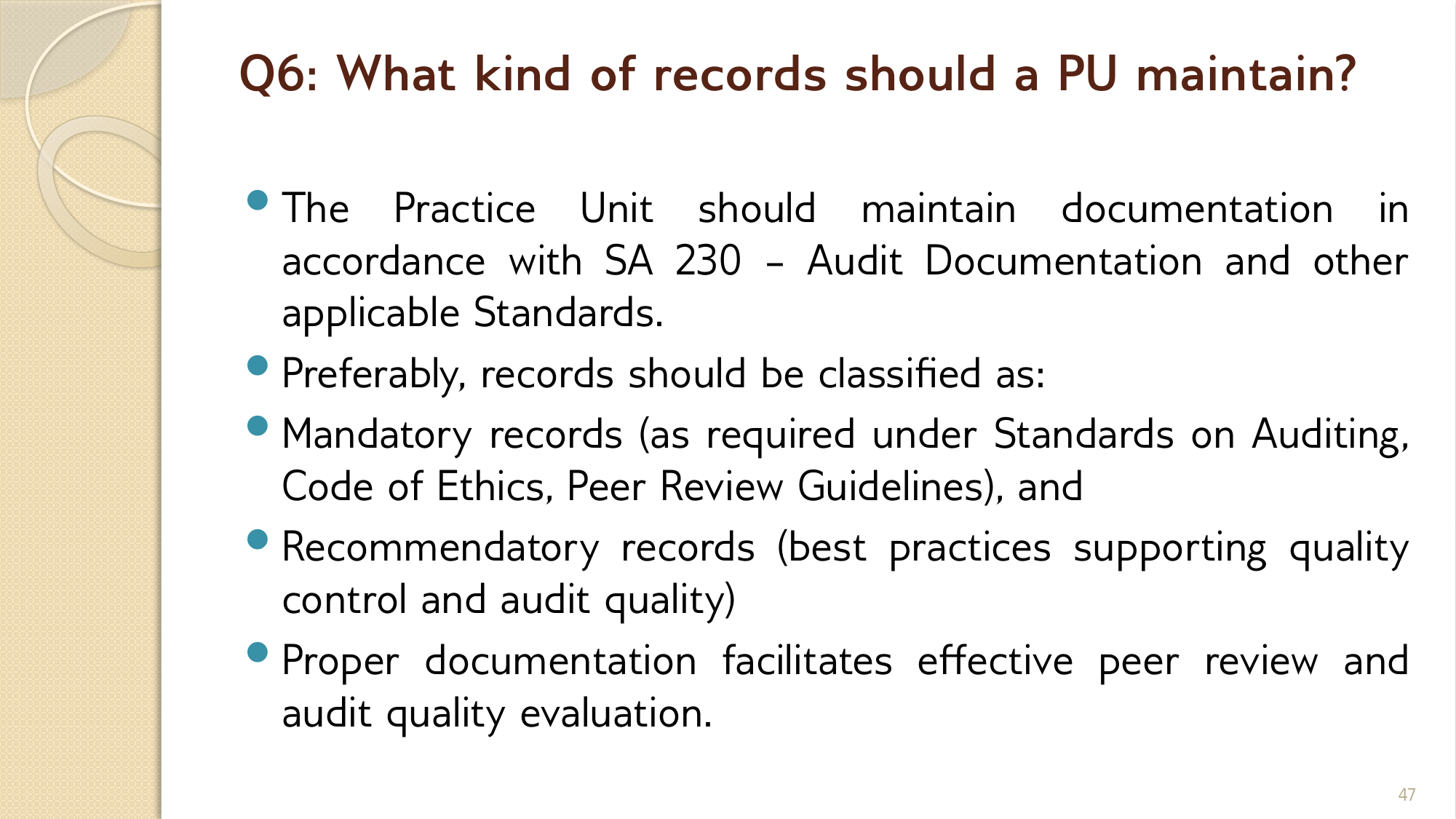

# Q6: What kind of records should a PU maintain?
The Practice Unit should maintain documentation in accordance with SA 230 – Audit Documentation and other applicable Standards.
Preferably, records should be classified as:
Mandatory records (as required under Standards on Auditing, Code of Ethics, Peer Review Guidelines), and
Recommendatory records (best practices supporting quality control and audit quality)
Proper documentation facilitates effective peer review and audit quality evaluation.
47